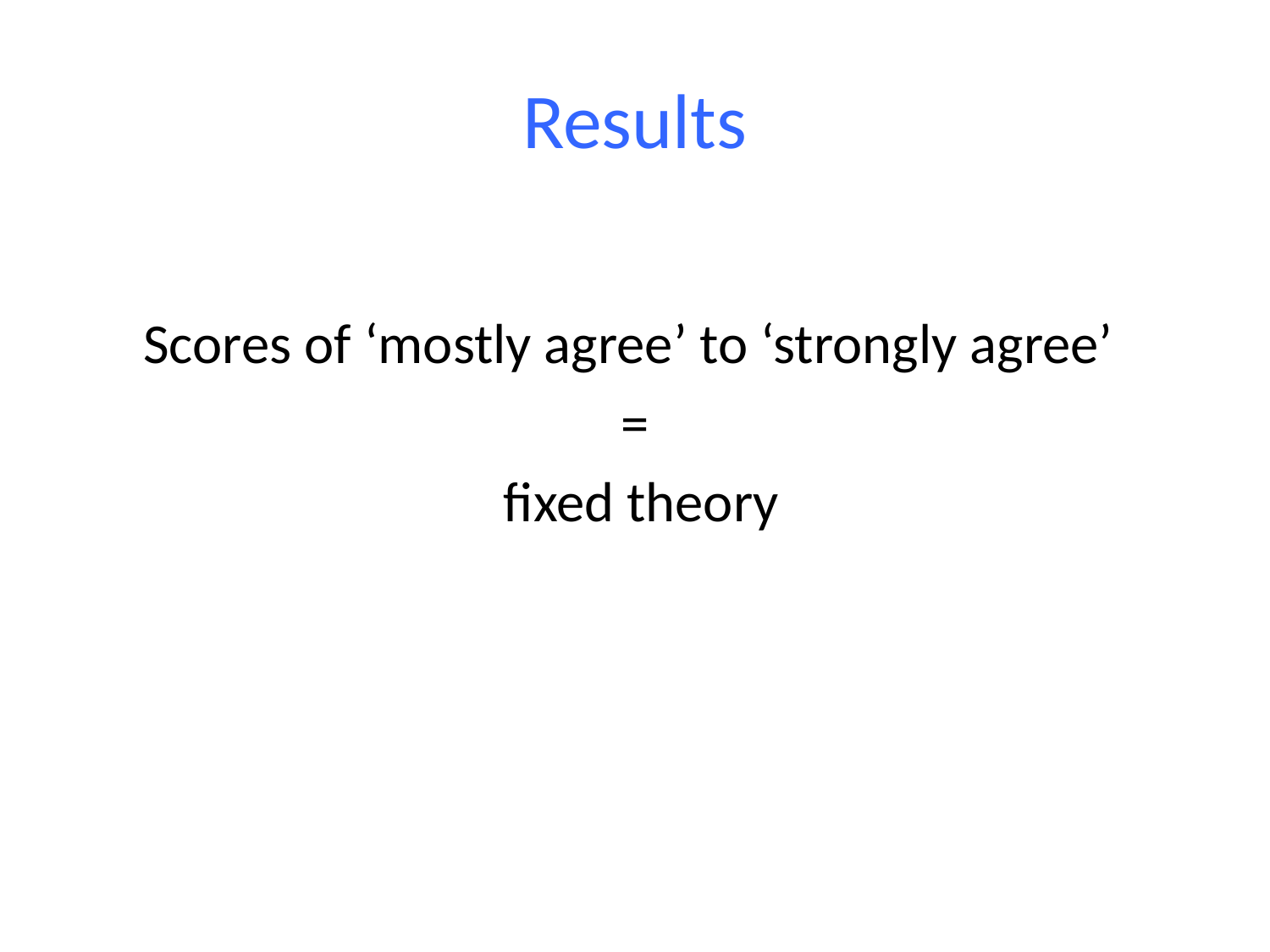

# Results

Scores of ‘mostly agree’ to ‘strongly agree’
=
 fixed theory